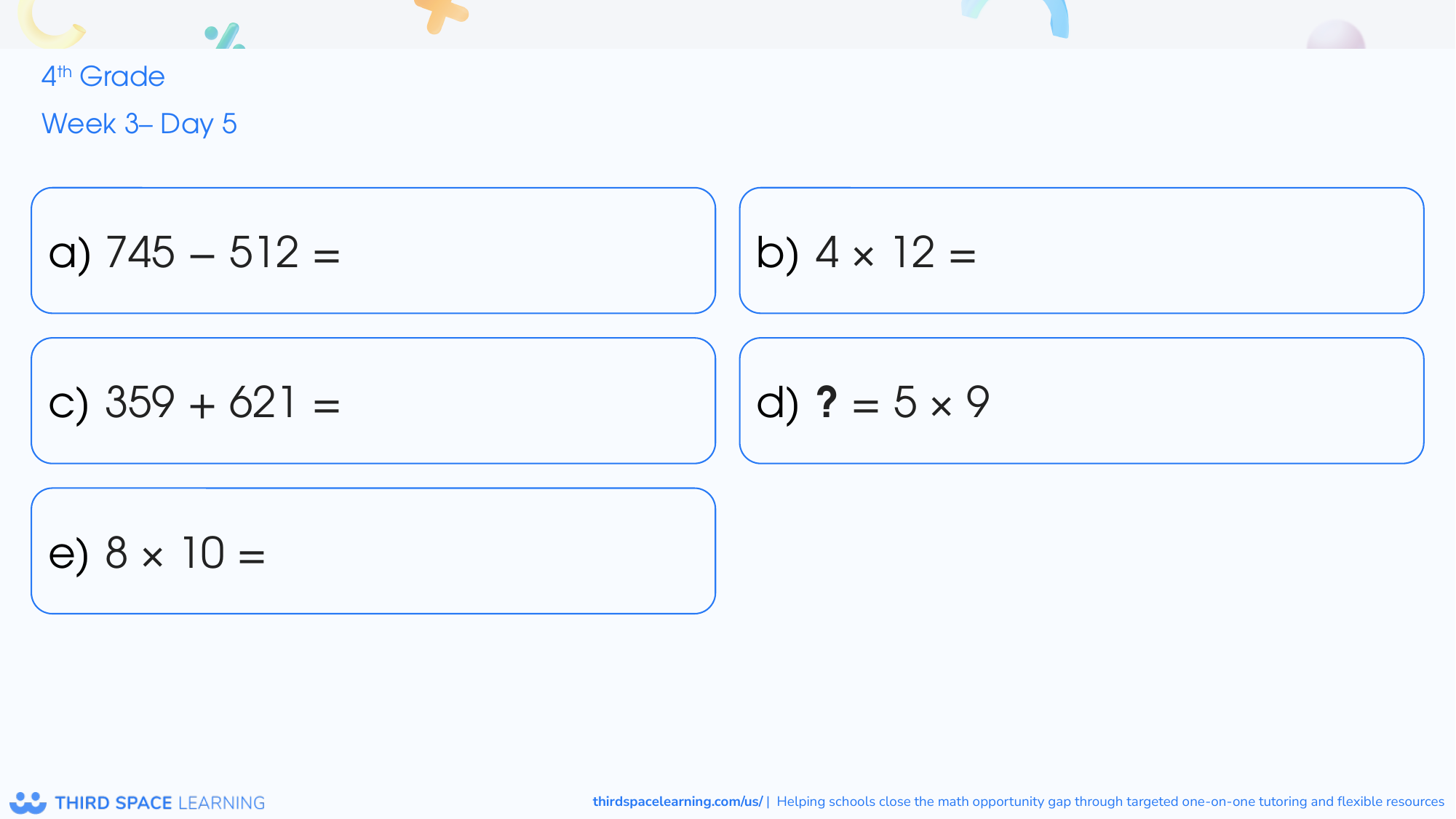

4th Grade
Week 3– Day 5
745 − 512 =
4 × 12 =
359 + 621 =
? = 5 × 9
8 × 10 =